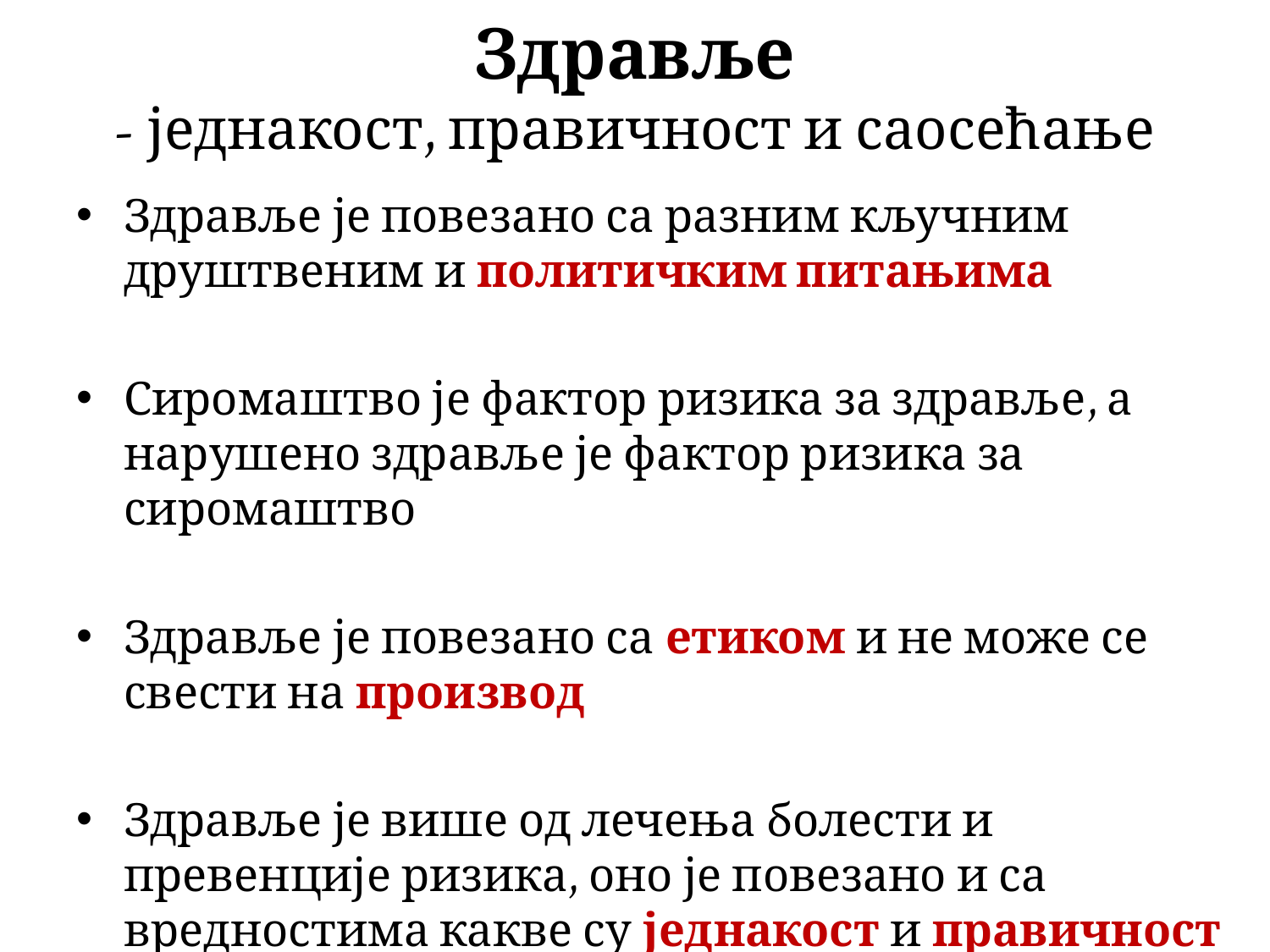

# Здравље - једнакост, правичност и саосећање
Здравље је повезано са разним кључним друштвеним и политичким питањима

Сиромаштво је фактор ризика за здравље, а нарушено здравље је фактор ризика за сиромаштво

Здравље је повезано са етиком и не може се свести на производ

Здравље је више од лечења болести и превенције ризика, оно је повезано и са вредностима какве су једнакост и правичност или људско саосећање